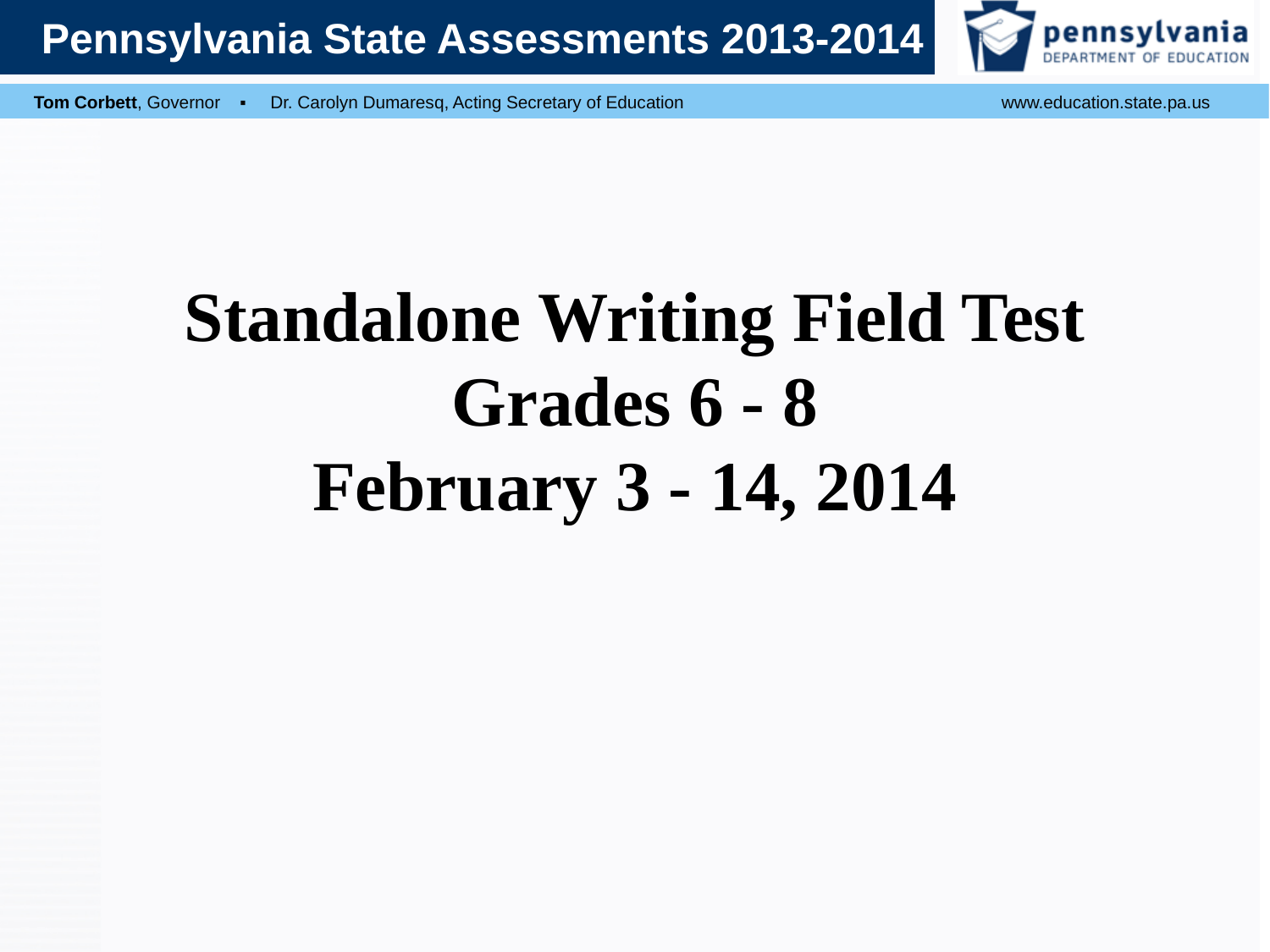

# Standalone Writing Field Test Grades 6 - 8 February 3 - 14, 2014